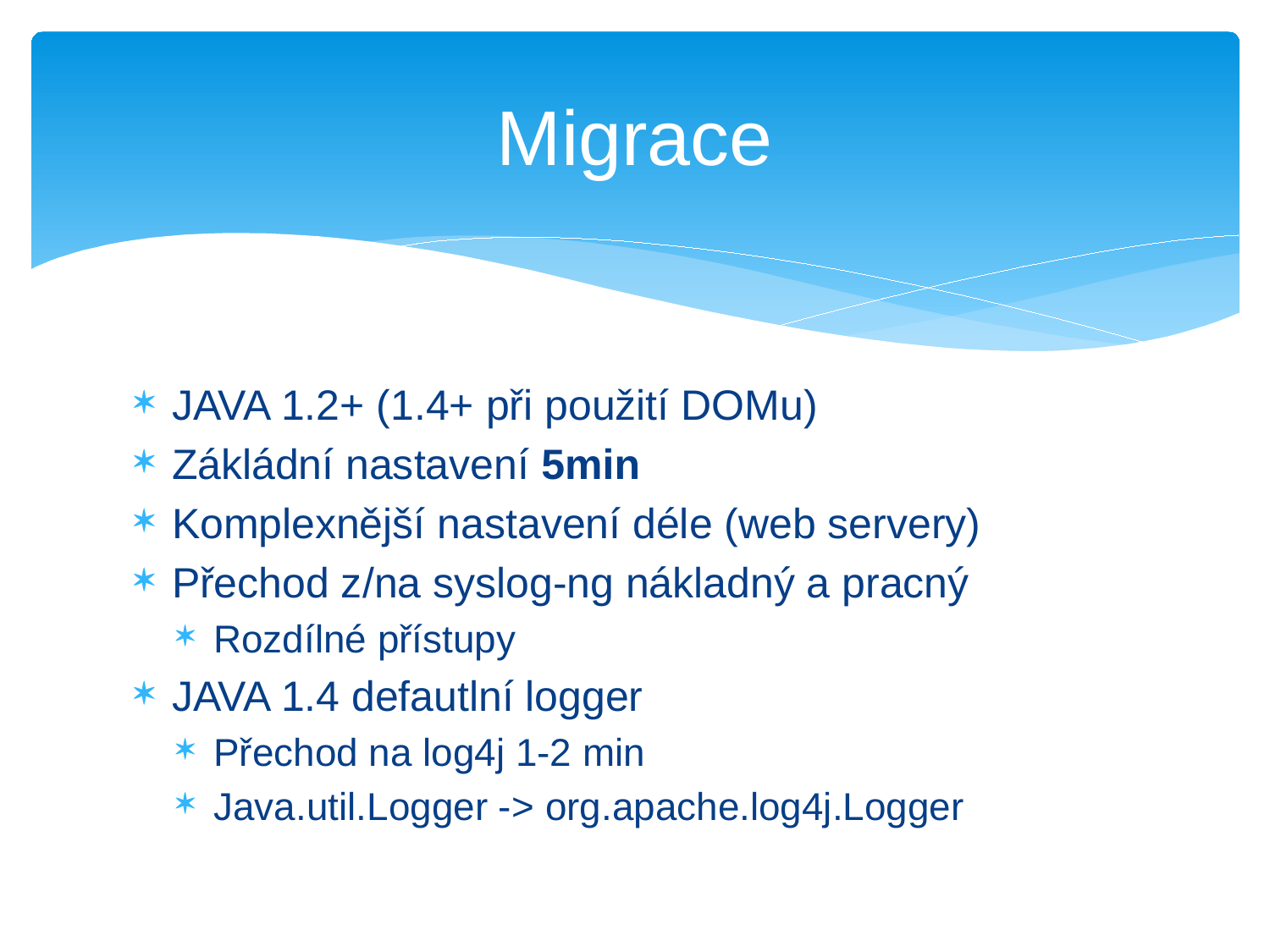

# Migrace
JAVA 1.2+ (1.4+ při použití DOMu)
Zákládní nastavení 5min
Komplexnější nastavení déle (web servery)
Přechod z/na syslog-ng nákladný a pracný
Rozdílné přístupy
JAVA 1.4 defautlní logger
Přechod na log4j 1-2 min
Java.util.Logger -> org.apache.log4j.Logger